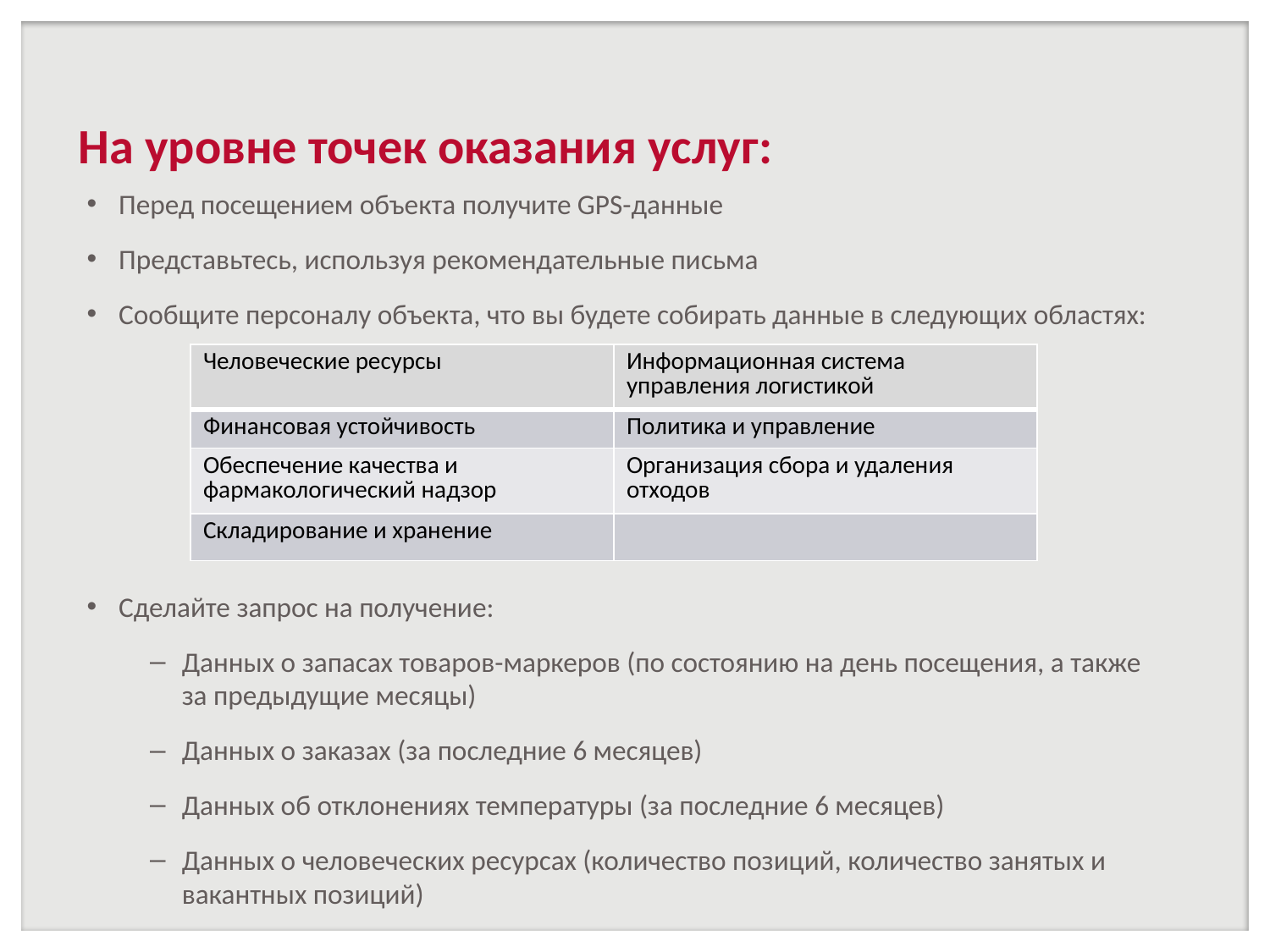

# На уровне точек оказания услуг:
Перед посещением объекта получите GPS-данные
Представьтесь, используя рекомендательные письма
Сообщите персоналу объекта, что вы будете собирать данные в следующих областях:

Сделайте запрос на получение:
Данных о запасах товаров-маркеров (по состоянию на день посещения, а также за предыдущие месяцы)
Данных о заказах (за последние 6 месяцев)
Данных об отклонениях температуры (за последние 6 месяцев)
Данных о человеческих ресурсах (количество позиций, количество занятых и вакантных позиций)
| Человеческие ресурсы | Информационная система управления логистикой |
| --- | --- |
| Финансовая устойчивость | Политика и управление |
| Обеспечение качества и фармакологический надзор | Организация сбора и удаления отходов |
| Складирование и хранение |  |